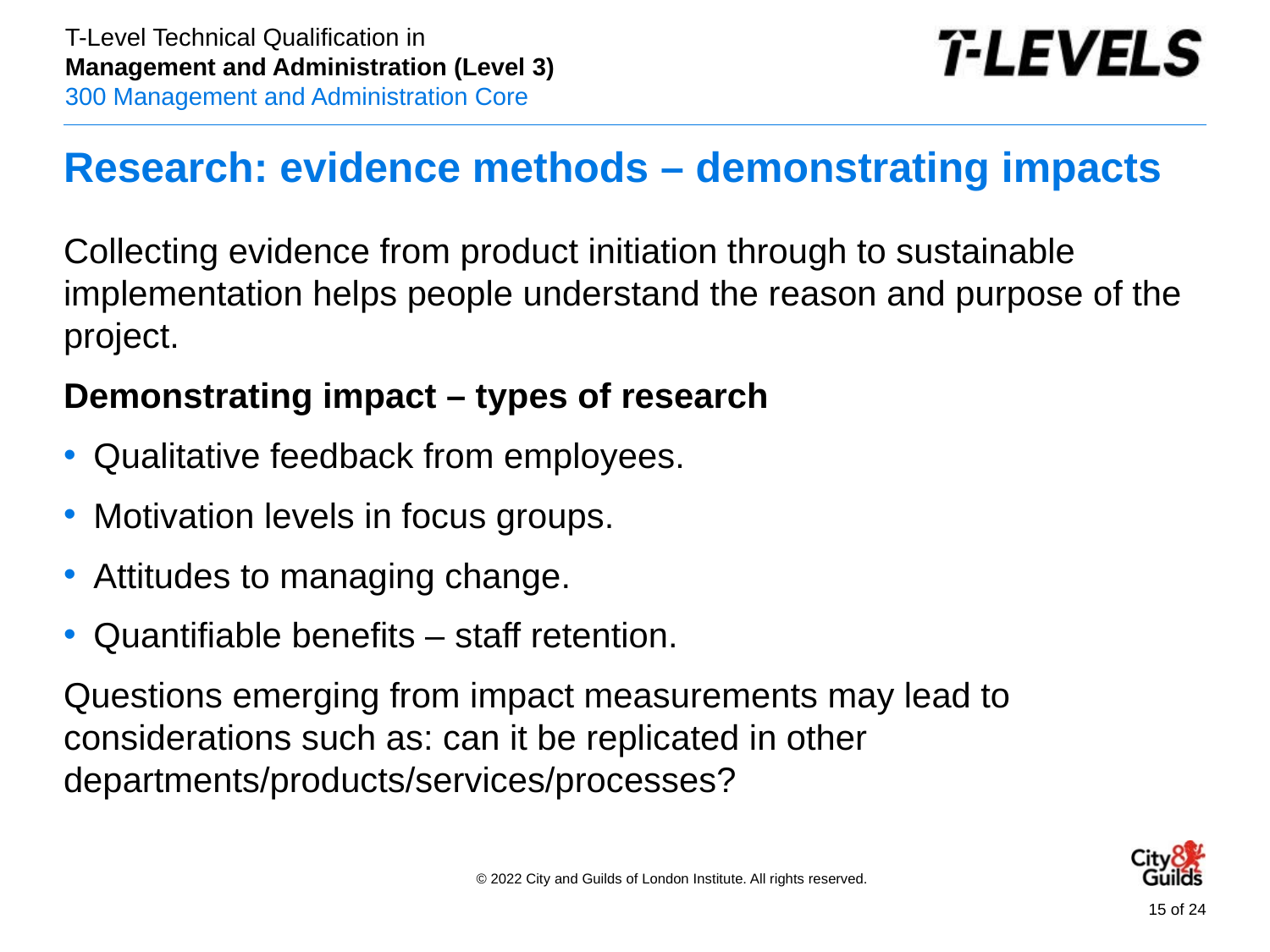

# Research: evidence methods – demonstrating impacts
Collecting evidence from product initiation through to sustainable implementation helps people understand the reason and purpose of the project.
Demonstrating impact – types of research
Qualitative feedback from employees.
Motivation levels in focus groups.
Attitudes to managing change.
Quantifiable benefits – staff retention.
Questions emerging from impact measurements may lead to considerations such as: can it be replicated in other departments/products/services/processes?